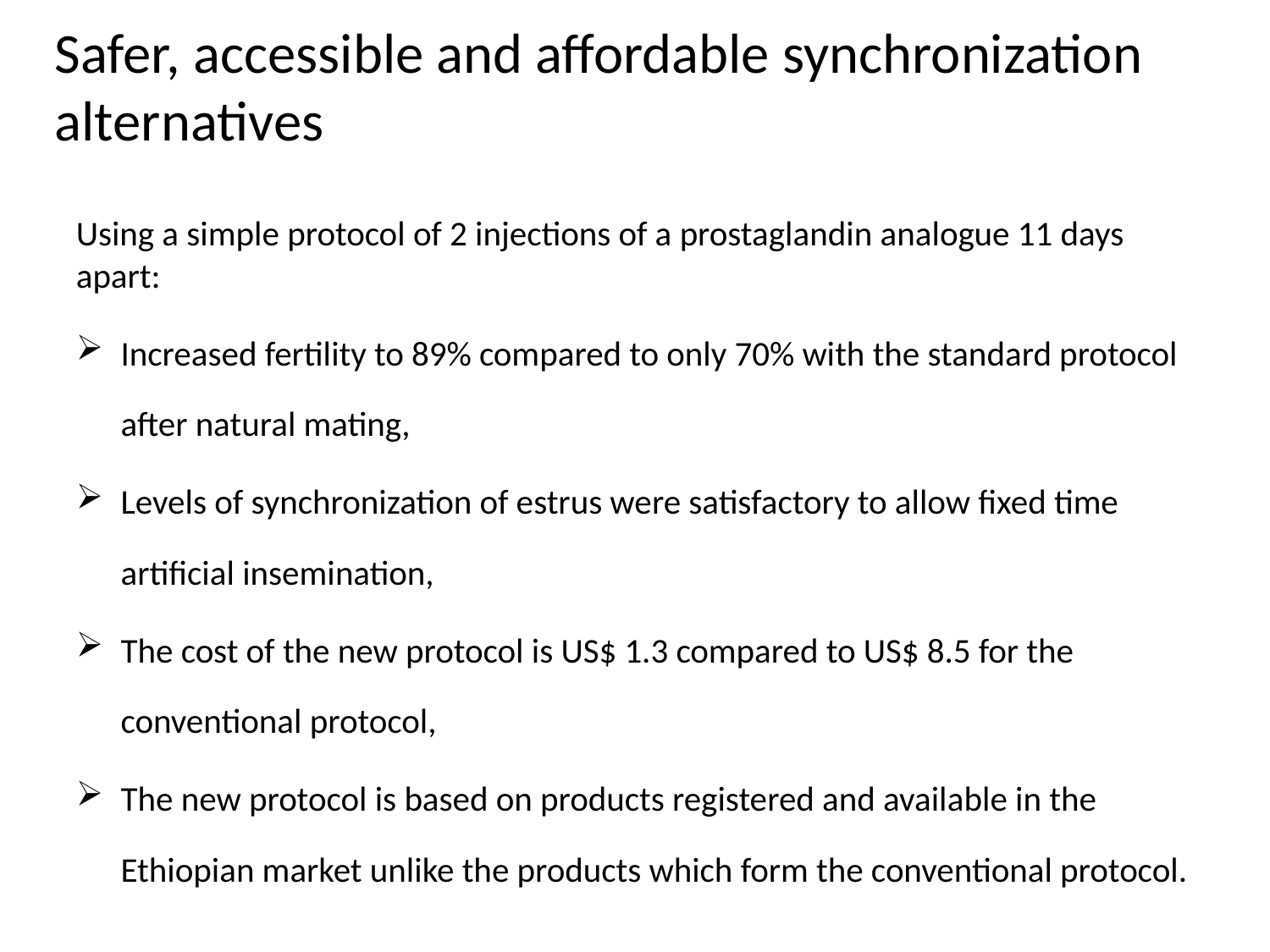

Safer, accessible and affordable synchronization alternatives

Using a simple protocol of 2 injections of a prostaglandin analogue 11 days apart:
Increased fertility to 89% compared to only 70% with the standard protocol after natural mating,
Levels of synchronization of estrus were satisfactory to allow fixed time artificial insemination,
The cost of the new protocol is US$ 1.3 compared to US$ 8.5 for the conventional protocol,
The new protocol is based on products registered and available in the Ethiopian market unlike the products which form the conventional protocol.